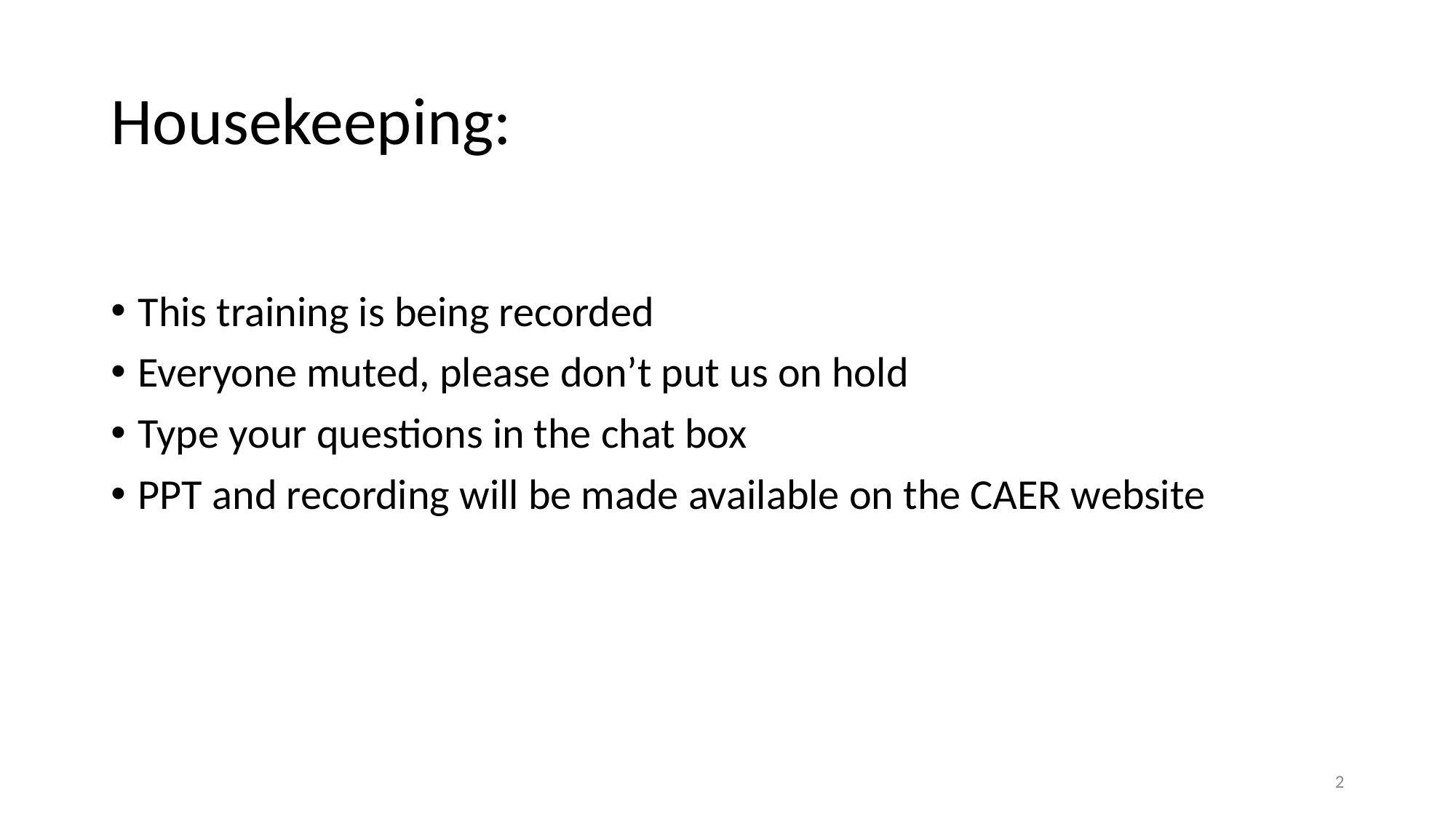

# Housekeeping:

This training is being recorded
Everyone muted, please don’t put us on hold
Type your questions in the chat box
PPT and recording will be made available on the CAER website
2